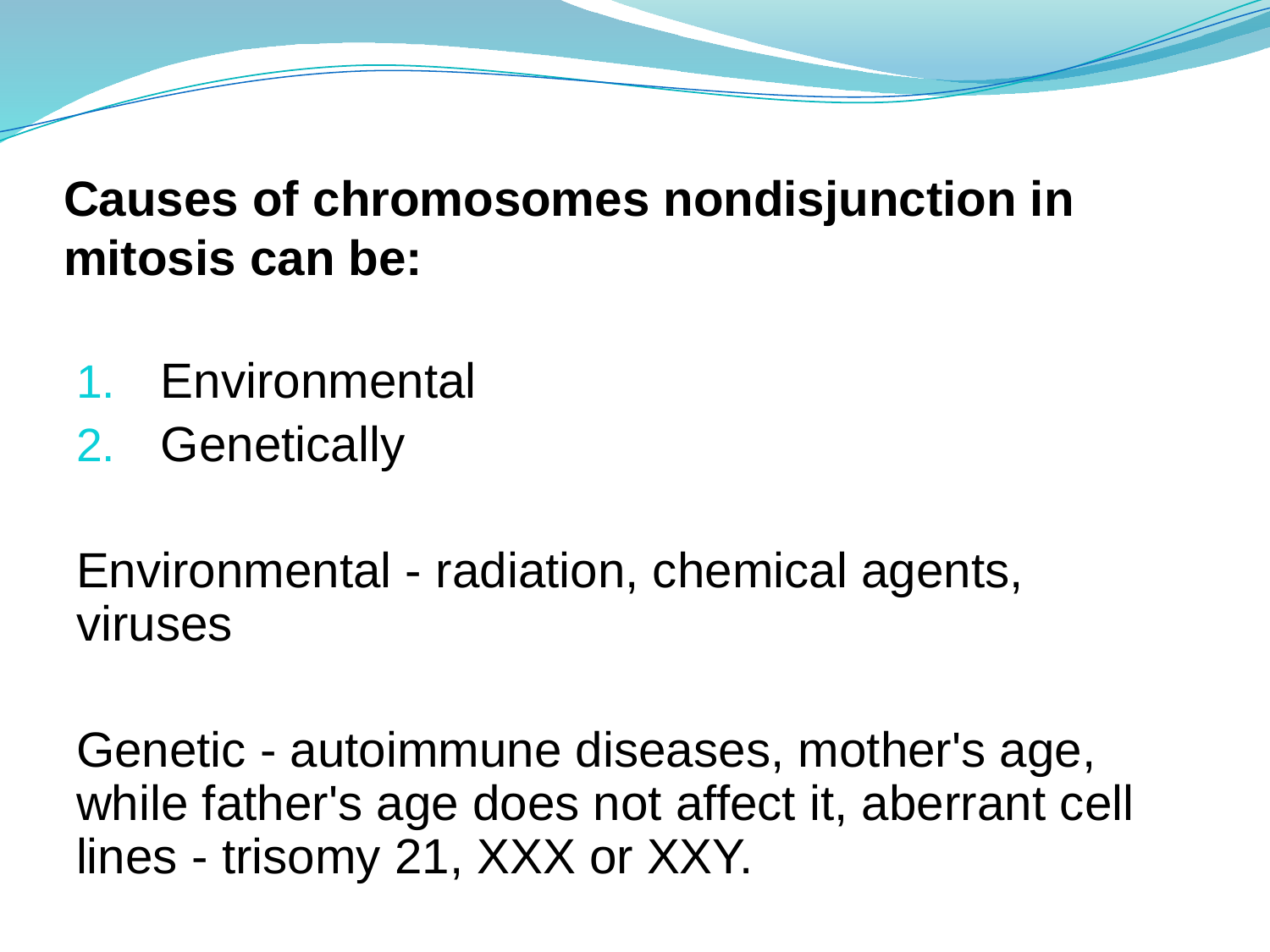

Causes of chromosomes nondisjunction in mitosis can be:
Environmental
Genetically

Environmental - radiation, chemical agents, viruses

Genetic - autoimmune diseases, mother's age, while father's age does not affect it, aberrant cell lines - trisomy 21, XXX or XXY.